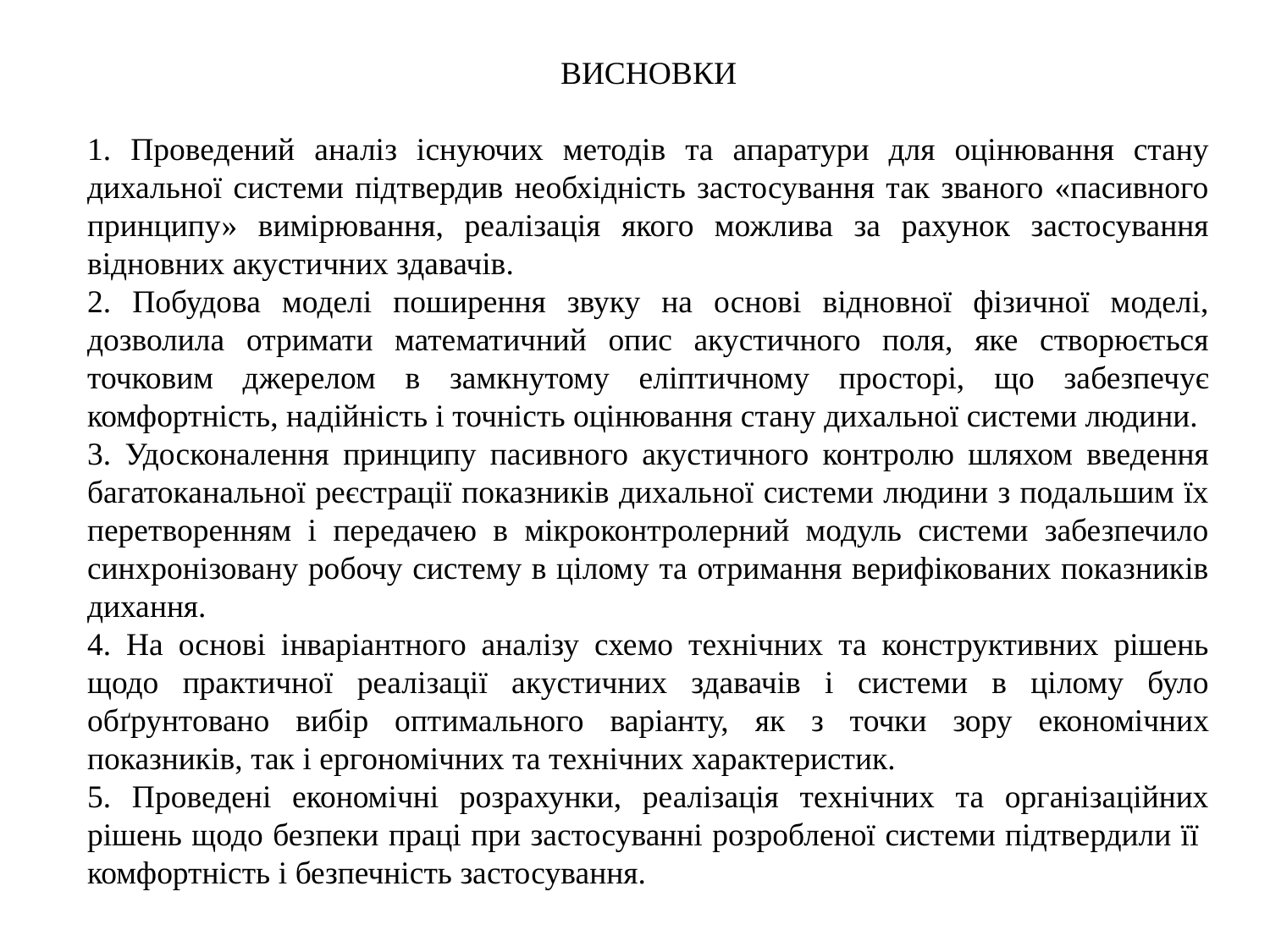

ВИСНОВКИ

1. Проведений аналіз існуючих методів та апаратури для оцінювання стану дихальної системи підтвердив необхідність застосування так званого «пасивного принципу» вимірювання, реалізація якого можлива за рахунок застосування відновних акустичних здавачів.
2. Побудова моделі поширення звуку на основі відновної фізичної моделі, дозволила отримати математичний опис акустичного поля, яке створюється точковим джерелом в замкнутому еліптичному просторі, що забезпечує комфортність, надійність і точність оцінювання стану дихальної системи людини.
3. Удосконалення принципу пасивного акустичного контролю шляхом введення багатоканальної реєстрації показників дихальної системи людини з подальшим їх перетворенням і передачею в мікроконтролерний модуль системи забезпечило синхронізовану робочу систему в цілому та отримання верифікованих показників дихання.
4. На основі інваріантного аналізу схемо технічних та конструктивних рішень щодо практичної реалізації акустичних здавачів і системи в цілому було обґрунтовано вибір оптимального варіанту, як з точки зору економічних показників, так і ергономічних та технічних характеристик.
5. Проведені економічні розрахунки, реалізація технічних та організаційних рішень щодо безпеки праці при застосуванні розробленої системи підтвердили її  комфортність і безпечність застосування.